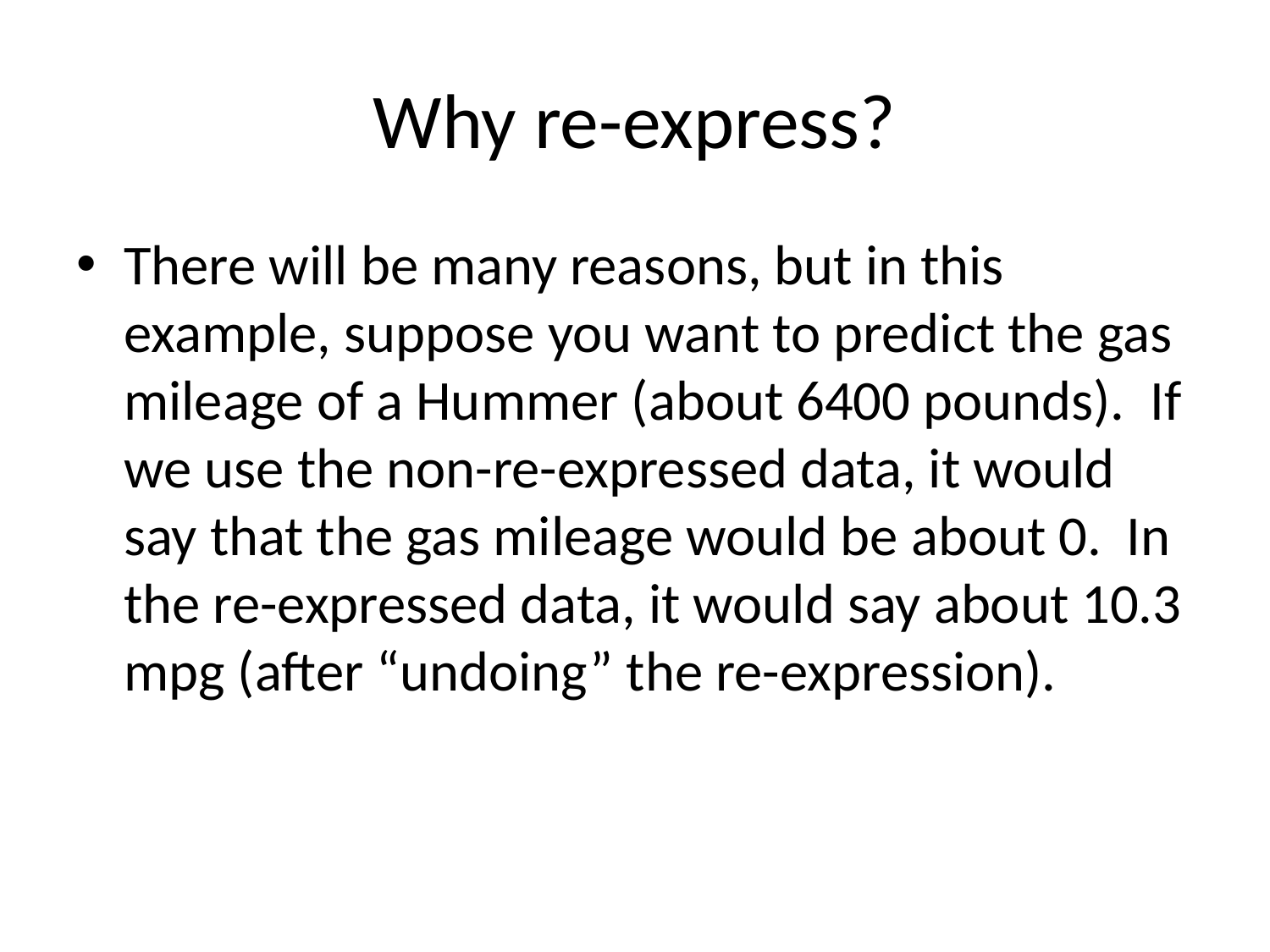

# Why re-express?
There will be many reasons, but in this example, suppose you want to predict the gas mileage of a Hummer (about 6400 pounds).  If we use the non-re-expressed data, it would say that the gas mileage would be about 0.  In the re-expressed data, it would say about 10.3 mpg (after “undoing” the re-expression).